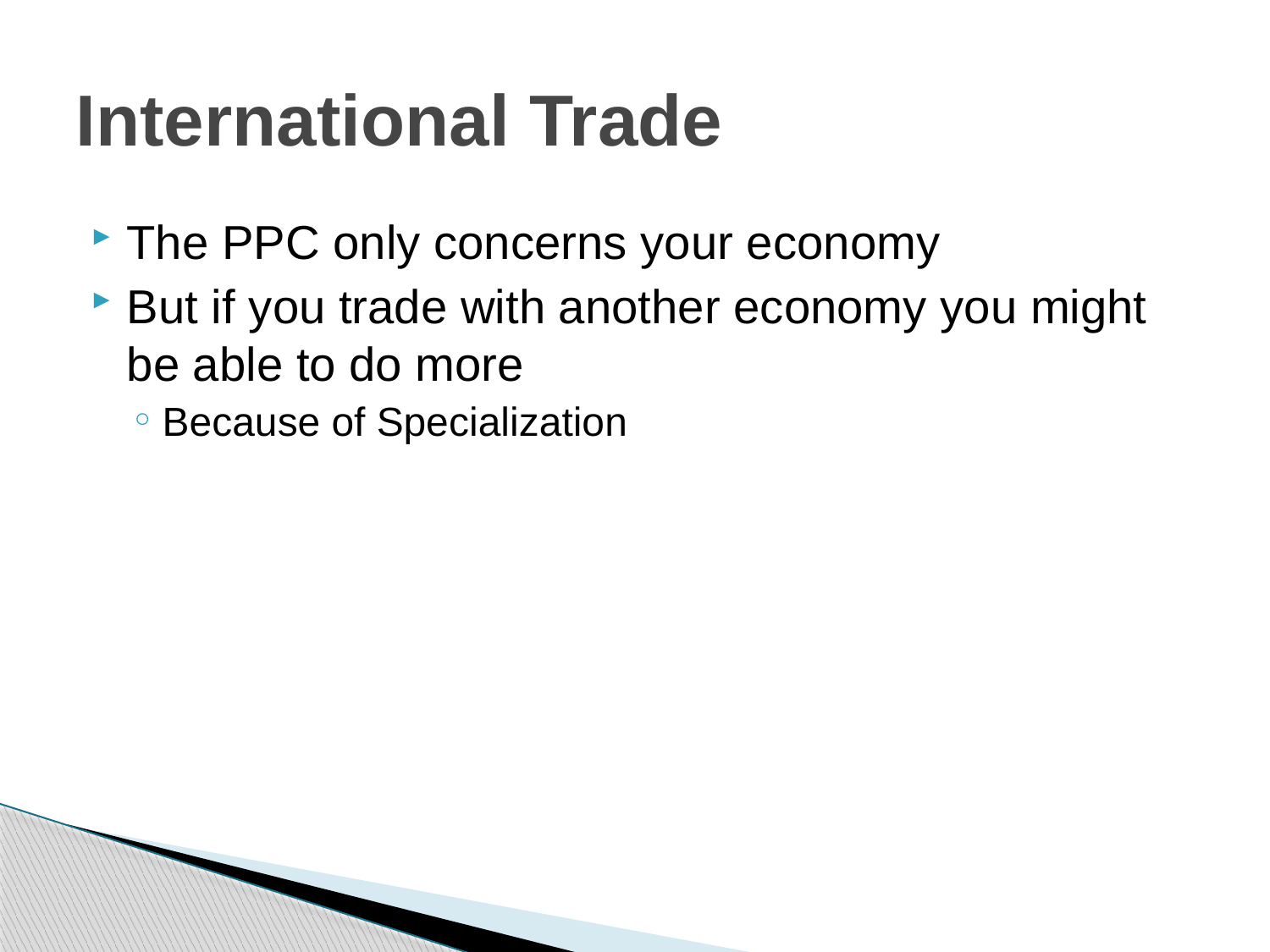

# International Trade
The PPC only concerns your economy
But if you trade with another economy you might be able to do more
Because of Specialization